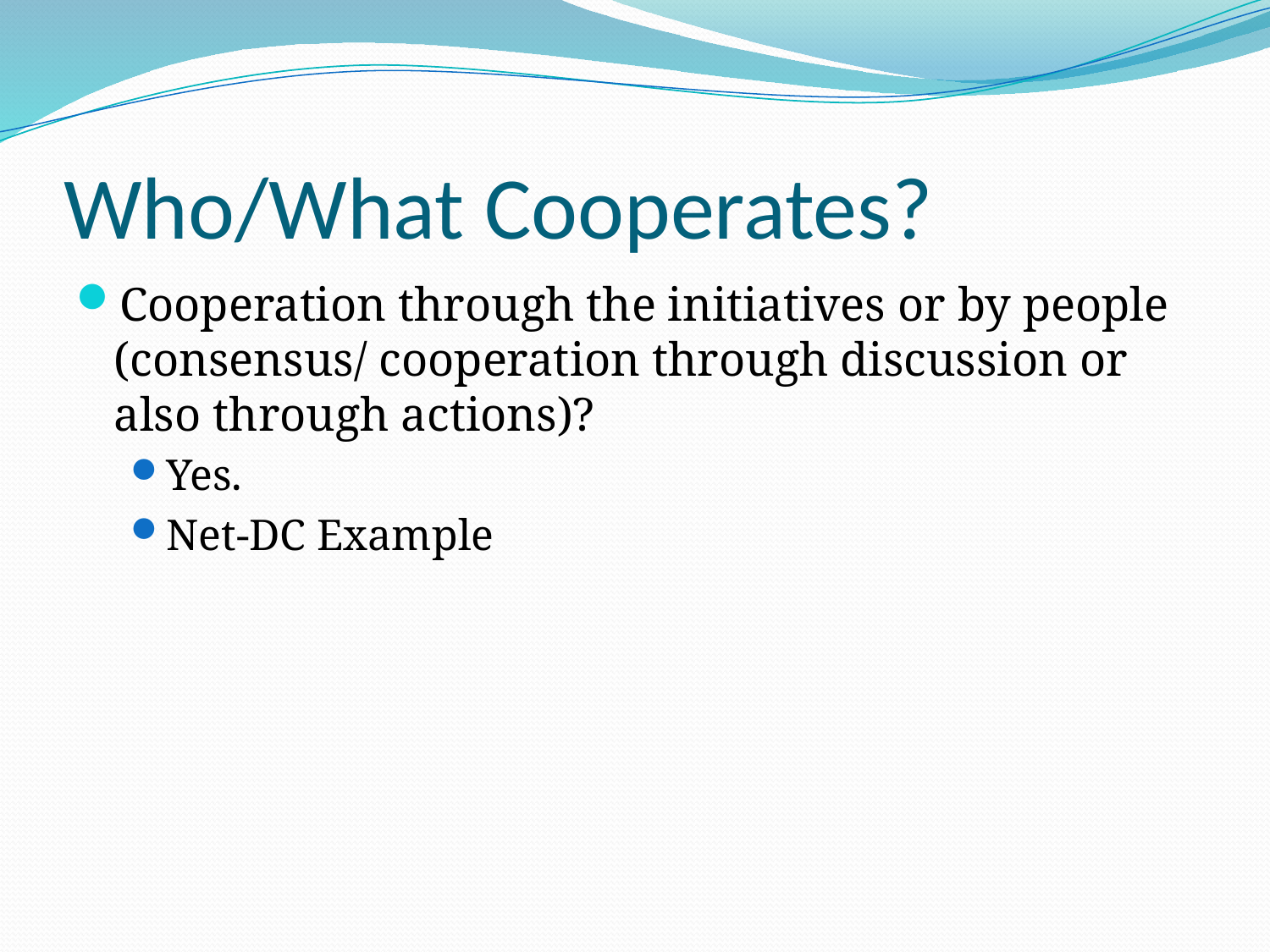

# Who/What Cooperates?
Cooperation through the initiatives or by people (consensus/ cooperation through discussion or also through actions)?
Yes.
Net-DC Example